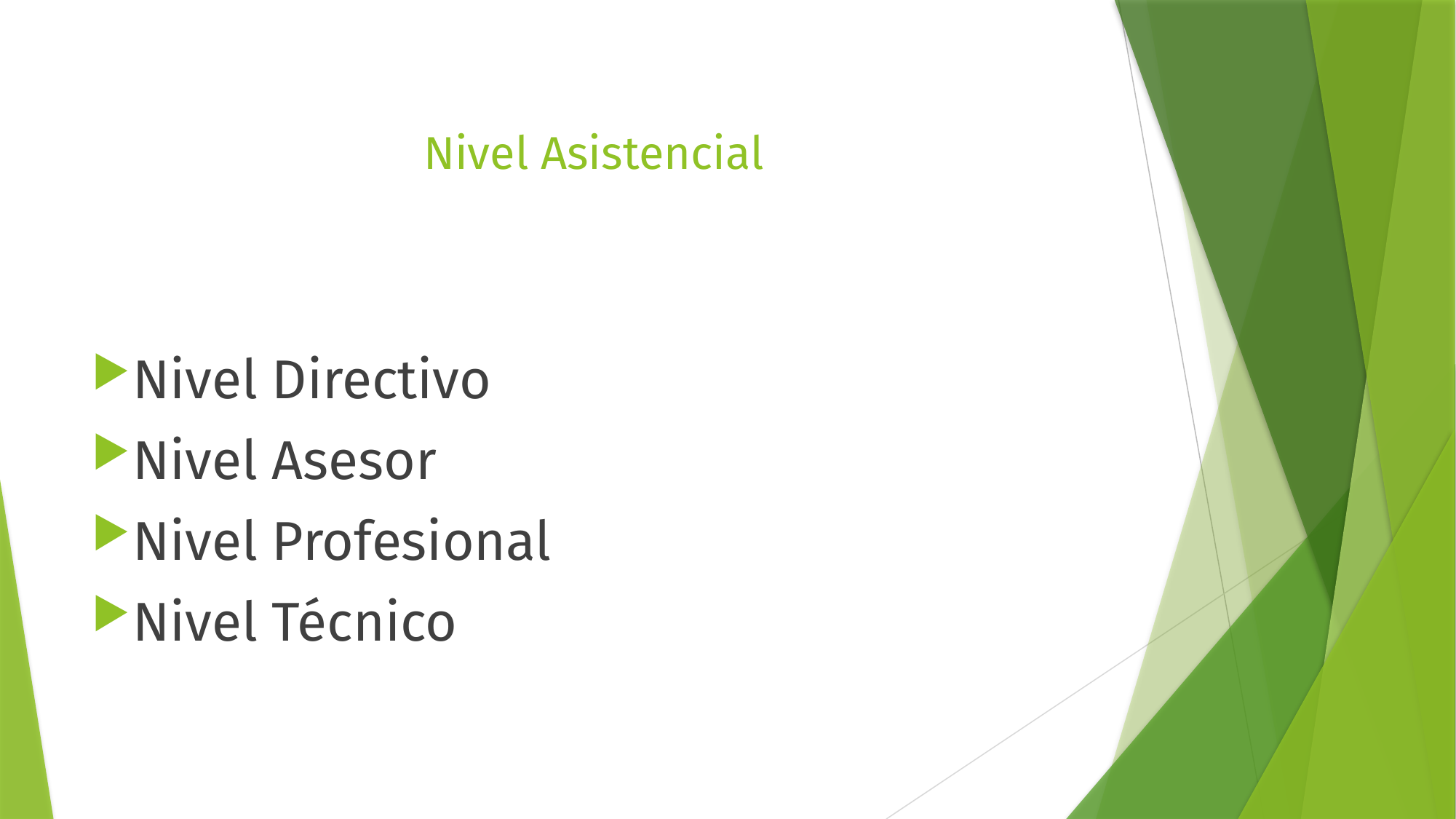

# Nivel Asistencial

Nivel Directivo
Nivel Asesor
Nivel Profesional
Nivel Técnico